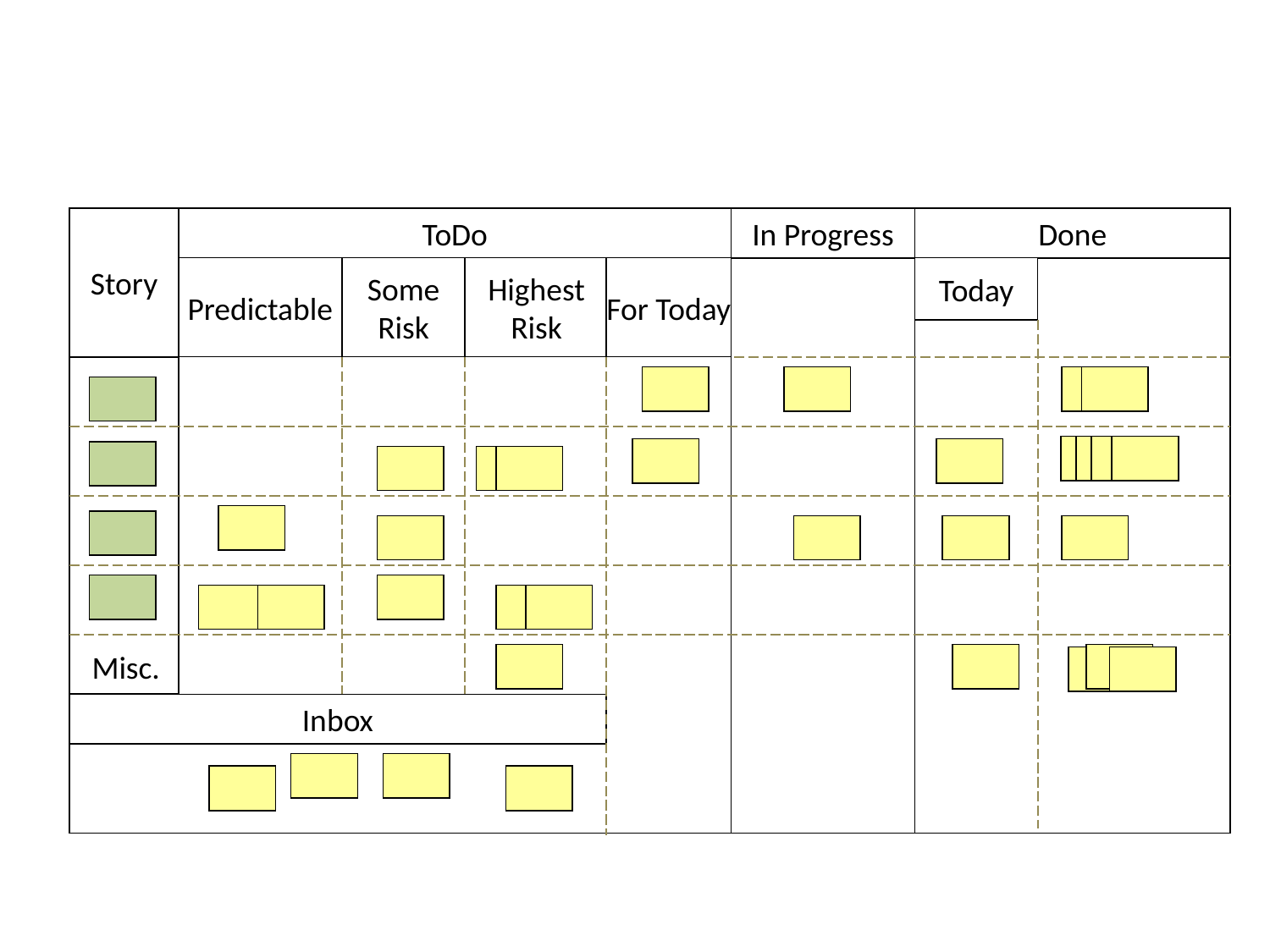

#
Story
ToDo
In Progress
Done
Predictable
Some
Risk
Highest
Risk
For Today
Today

Misc.

Inbox